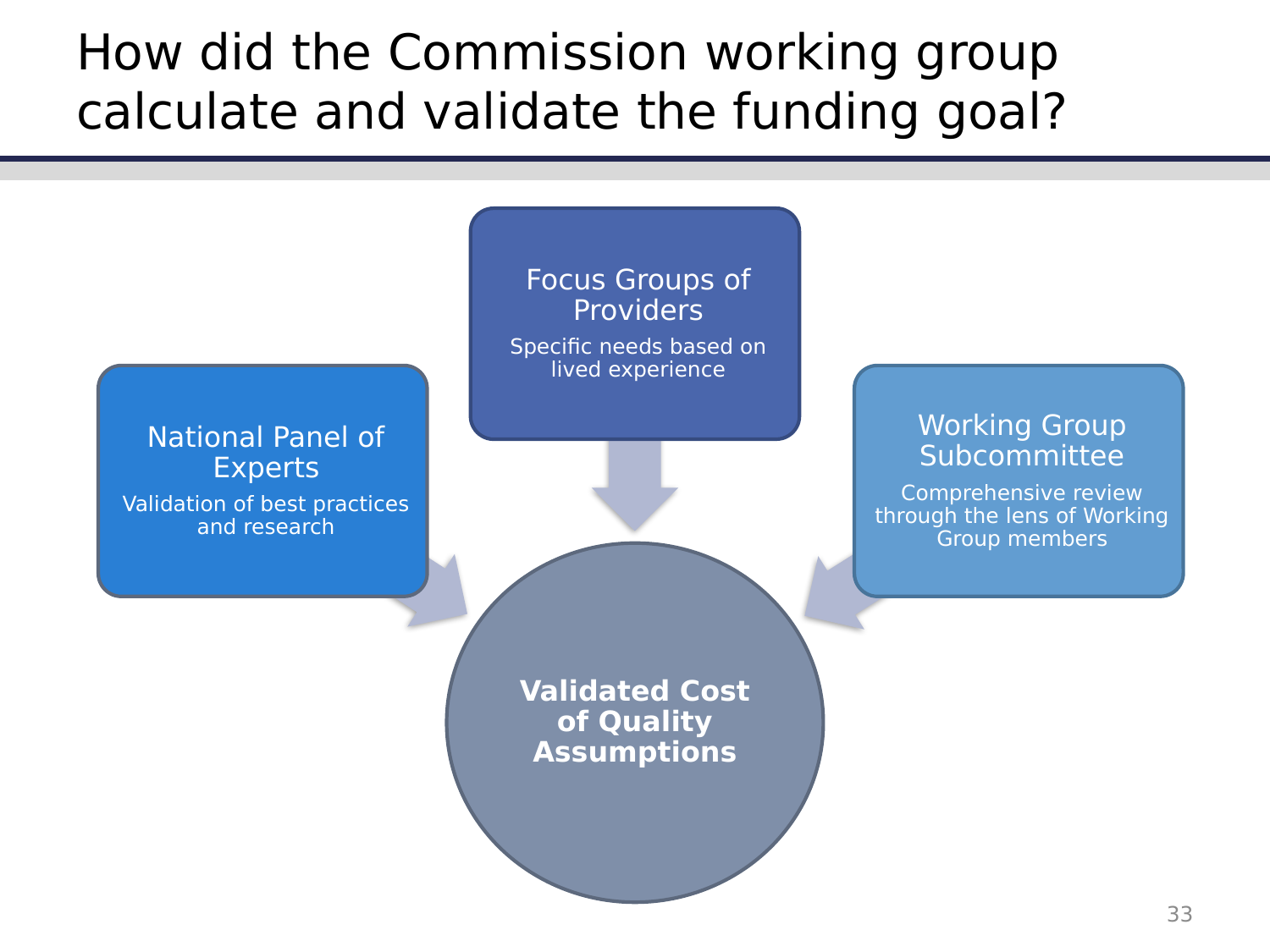

# How did the Commission working group calculate and validate the funding goal?
Validated Cost of Quality Assumptions
National Panel of Experts
Validation of best practices and research
Focus Groups of Providers
Specific needs based on lived experience
Working Group Subcommittee
Comprehensive review through the lens of Working Group members
33